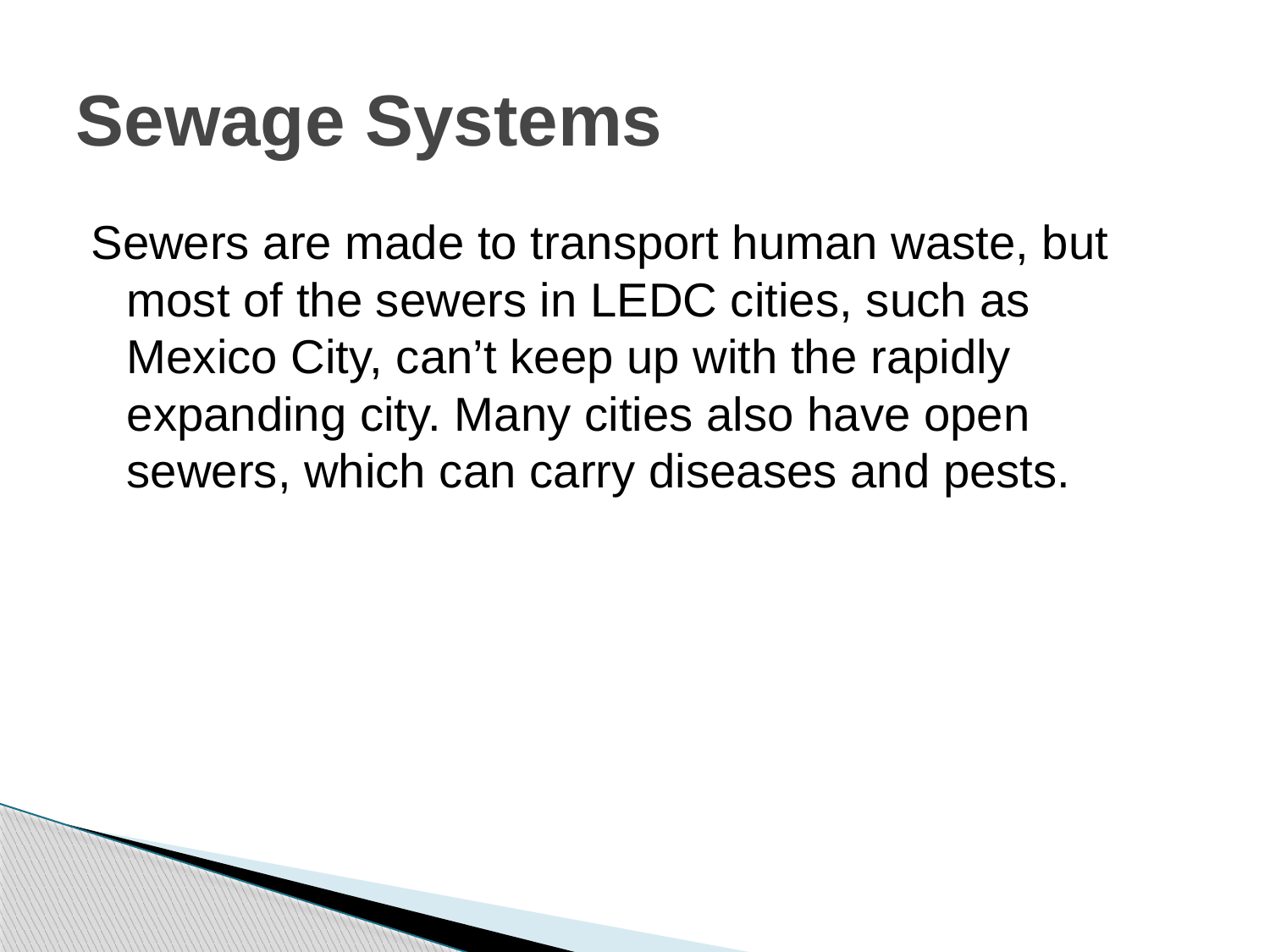

# Sewage Systems
Sewers are made to transport human waste, but most of the sewers in LEDC cities, such as Mexico City, can’t keep up with the rapidly expanding city. Many cities also have open sewers, which can carry diseases and pests.